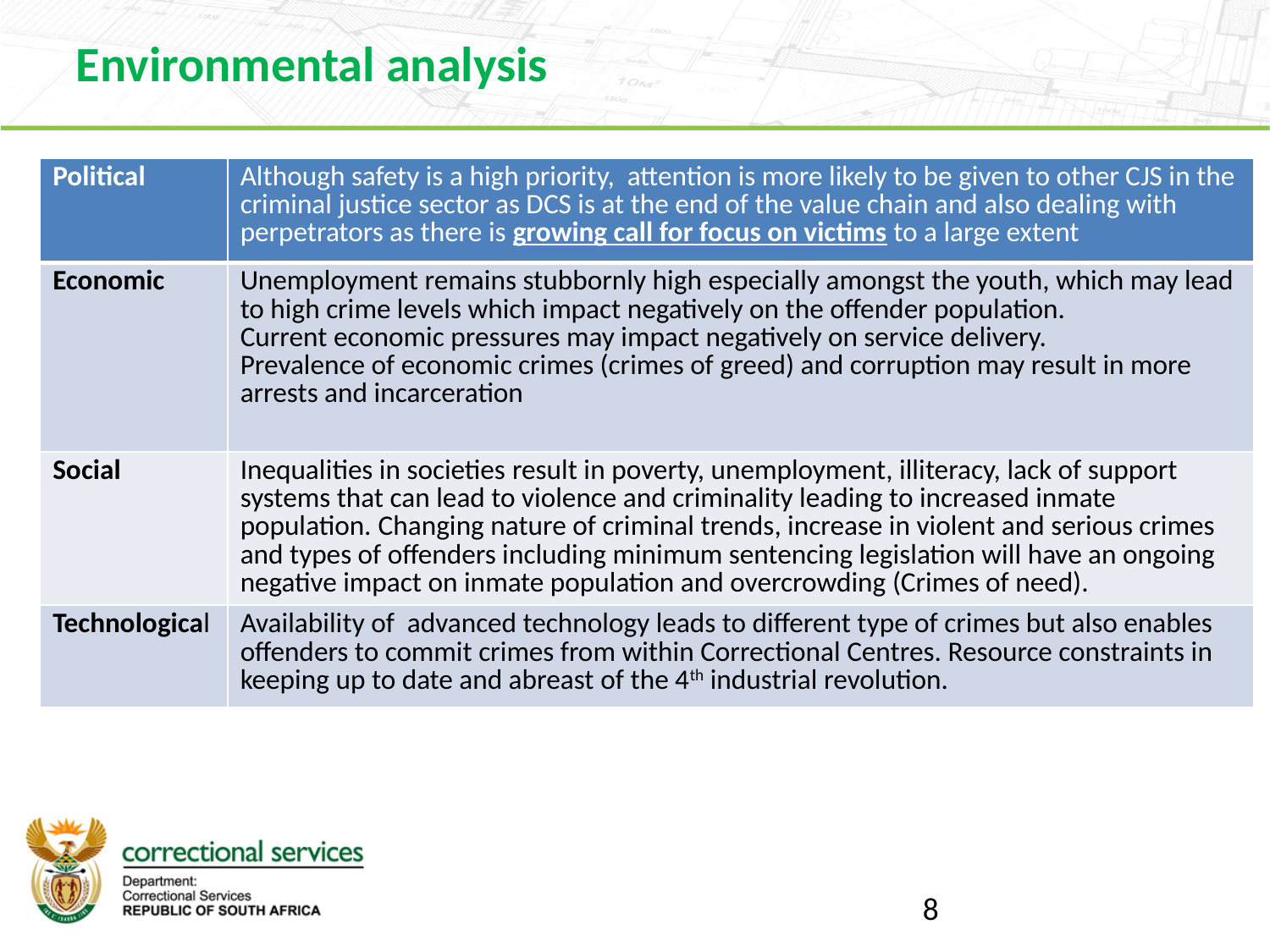

Environmental analysis
| Political | Although safety is a high priority, attention is more likely to be given to other CJS in the criminal justice sector as DCS is at the end of the value chain and also dealing with perpetrators as there is growing call for focus on victims to a large extent |
| --- | --- |
| Economic | Unemployment remains stubbornly high especially amongst the youth, which may lead to high crime levels which impact negatively on the offender population. Current economic pressures may impact negatively on service delivery. Prevalence of economic crimes (crimes of greed) and corruption may result in more arrests and incarceration |
| Social | Inequalities in societies result in poverty, unemployment, illiteracy, lack of support systems that can lead to violence and criminality leading to increased inmate population. Changing nature of criminal trends, increase in violent and serious crimes and types of offenders including minimum sentencing legislation will have an ongoing negative impact on inmate population and overcrowding (Crimes of need). |
| Technological | Availability of advanced technology leads to different type of crimes but also enables offenders to commit crimes from within Correctional Centres. Resource constraints in keeping up to date and abreast of the 4th industrial revolution. |
8